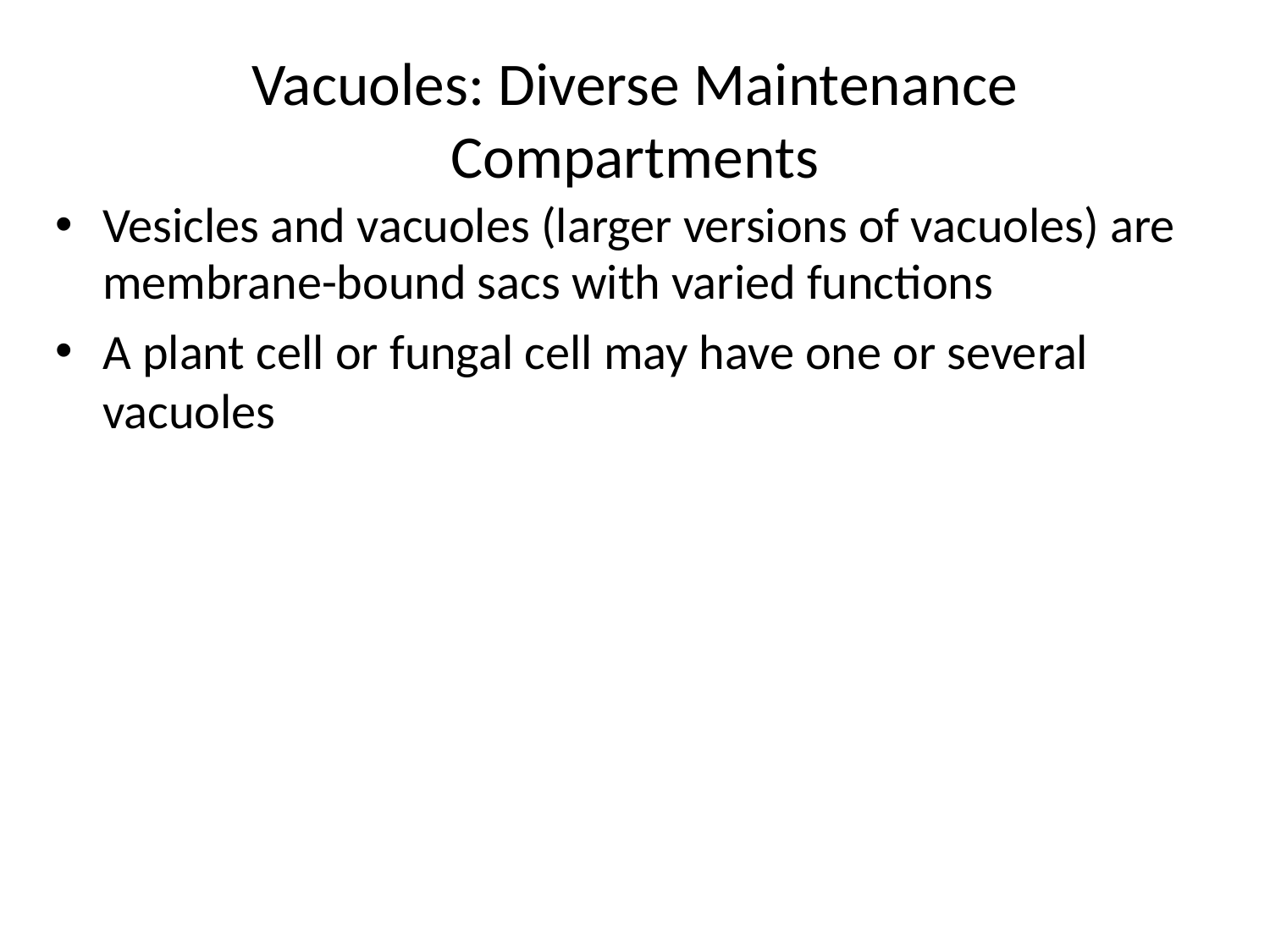

# Vacuoles: Diverse Maintenance Compartments
Vesicles and vacuoles (larger versions of vacuoles) are membrane-bound sacs with varied functions
A plant cell or fungal cell may have one or several vacuoles